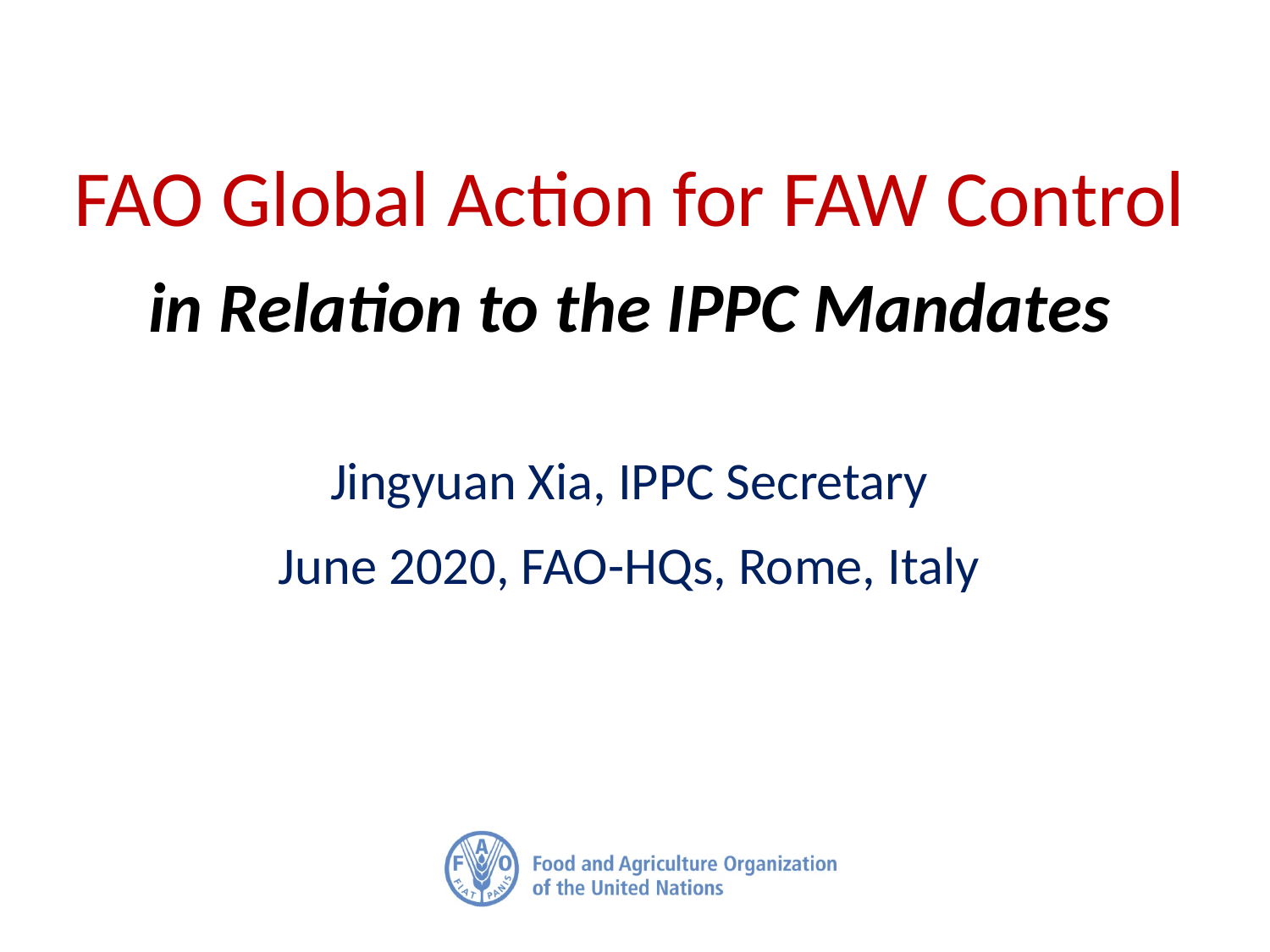

FAO Global Action for FAW Control
in Relation to the IPPC Mandates
Jingyuan Xia, IPPC Secretary
June 2020, FAO-HQs, Rome, Italy